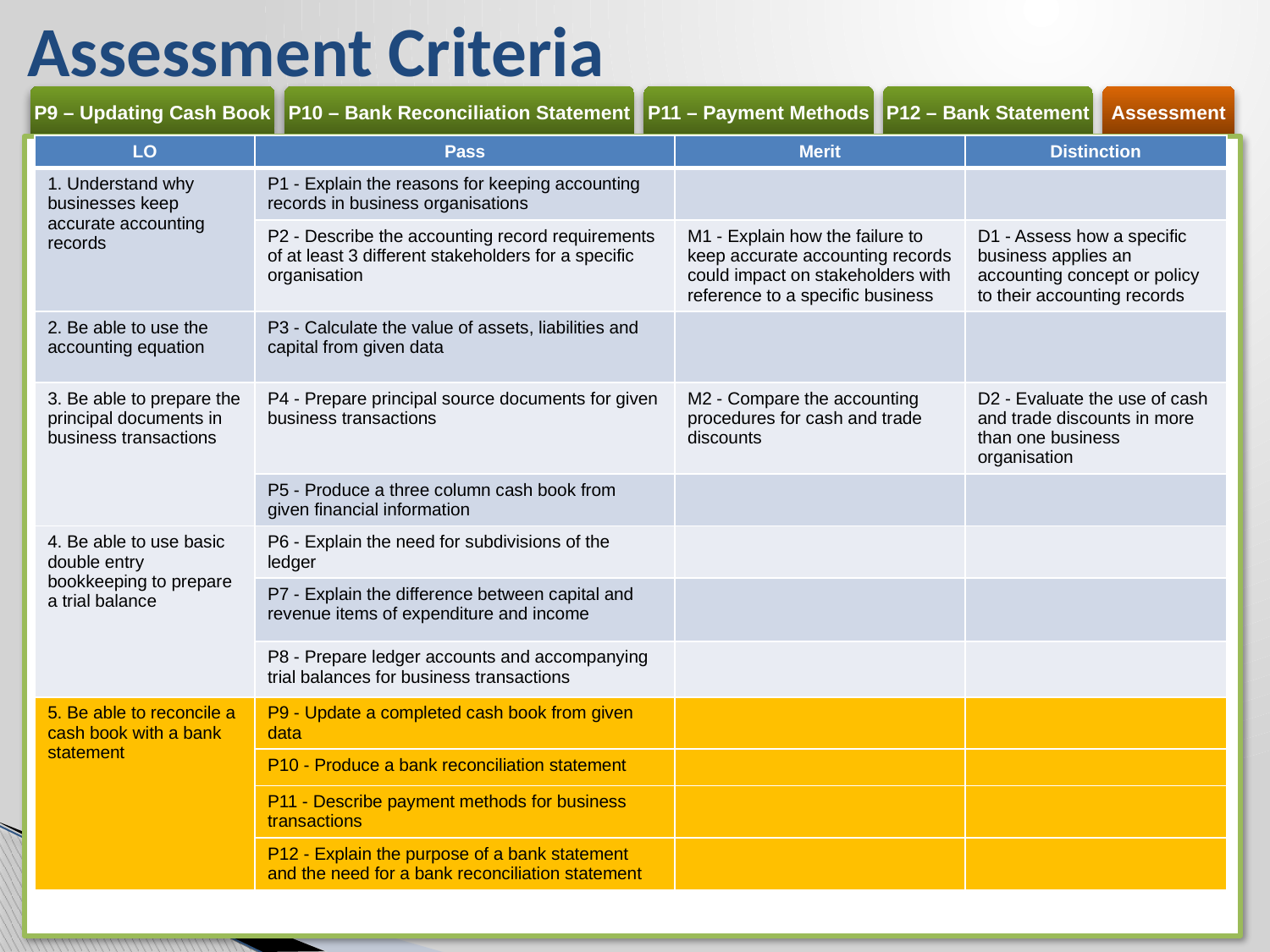

# Assessment Criteria
| LO | Pass | Merit | Distinction |
| --- | --- | --- | --- |
| 1. Understand why businesses keep accurate accounting records | P1 - Explain the reasons for keeping accounting records in business organisations |  |  |
|  | P2 - Describe the accounting record requirements of at least 3 different stakeholders for a specific organisation | M1 - Explain how the failure to keep accurate accounting records could impact on stakeholders with reference to a specific business | D1 - Assess how a specific business applies an accounting concept or policy to their accounting records |
| 2. Be able to use the accounting equation | P3 - Calculate the value of assets, liabilities and capital from given data |  |  |
| 3. Be able to prepare the principal documents in business transactions | P4 - Prepare principal source documents for given business transactions | M2 - Compare the accounting procedures for cash and trade discounts | D2 - Evaluate the use of cash and trade discounts in more than one business organisation |
|  | P5 - Produce a three column cash book from given financial information |  |  |
| 4. Be able to use basic double entry bookkeeping to prepare a trial balance | P6 - Explain the need for subdivisions of the ledger |  |  |
|  | P7 - Explain the difference between capital and revenue items of expenditure and income |  |  |
|  | P8 - Prepare ledger accounts and accompanying trial balances for business transactions |  |  |
| 5. Be able to reconcile a cash book with a bank statement | P9 - Update a completed cash book from given data |  |  |
|  | P10 - Produce a bank reconciliation statement |  |  |
|  | P11 - Describe payment methods for business transactions |  |  |
|  | P12 - Explain the purpose of a bank statement and the need for a bank reconciliation statement |  |  |